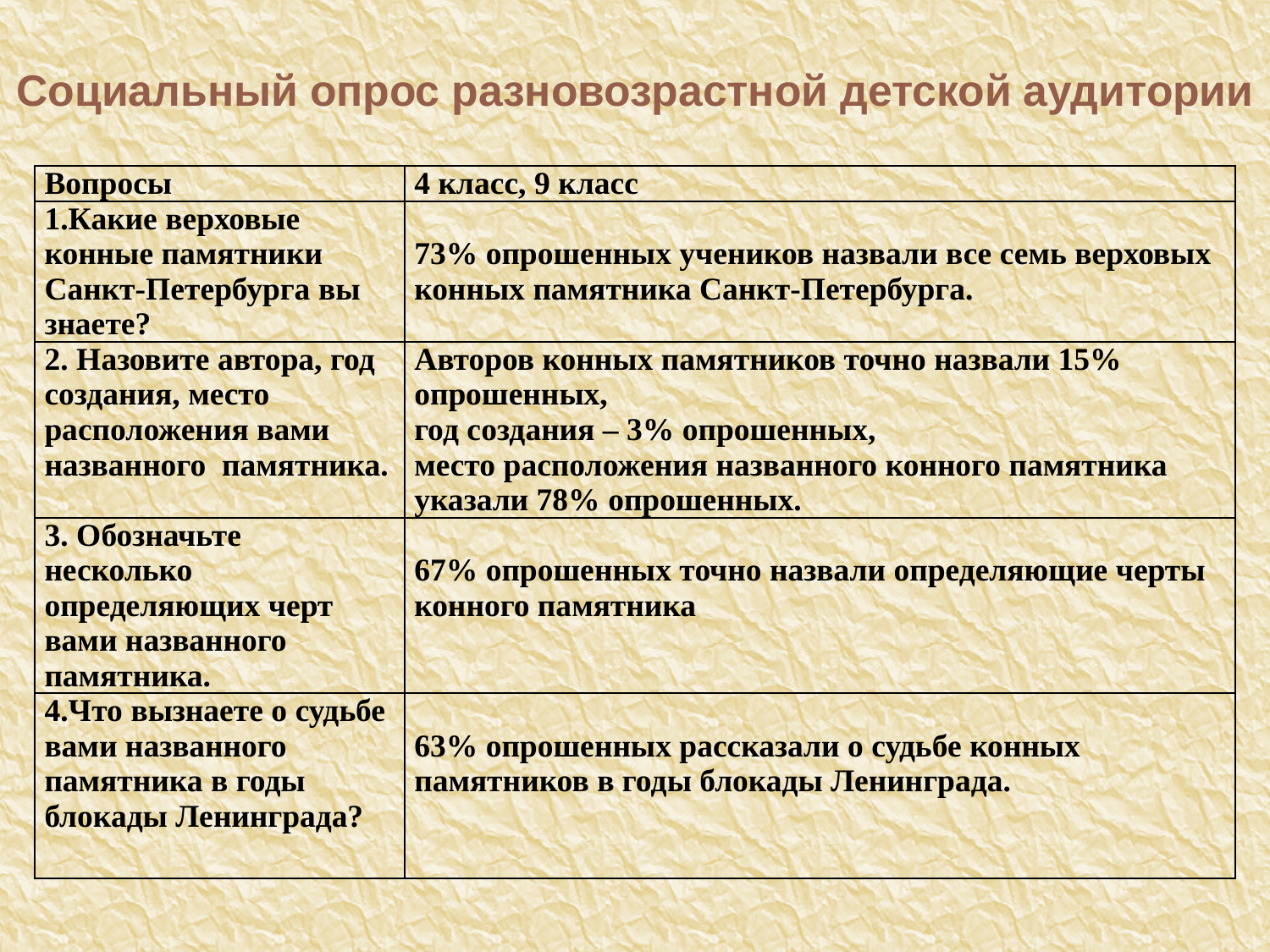

# Социальный опрос разновозрастной детской аудитории
| Вопросы | 4 класс, 9 класс |
| --- | --- |
| 1.Какие верховые конные памятники Санкт-Петербурга вы знаете? | 73% опрошенных учеников назвали все семь верховых конных памятника Санкт-Петербурга. |
| 2. Назовите автора, год создания, место расположения вами названного памятника. | Авторов конных памятников точно назвали 15% опрошенных, год создания – 3% опрошенных, место расположения названного конного памятника указали 78% опрошенных. |
| 3. Обозначьте несколько определяющих черт вами названного памятника. | 67% опрошенных точно назвали определяющие черты конного памятника |
| 4.Что вызнаете о судьбе вами названного памятника в годы блокады Ленинграда? | 63% опрошенных рассказали о судьбе конных памятников в годы блокады Ленинграда. |